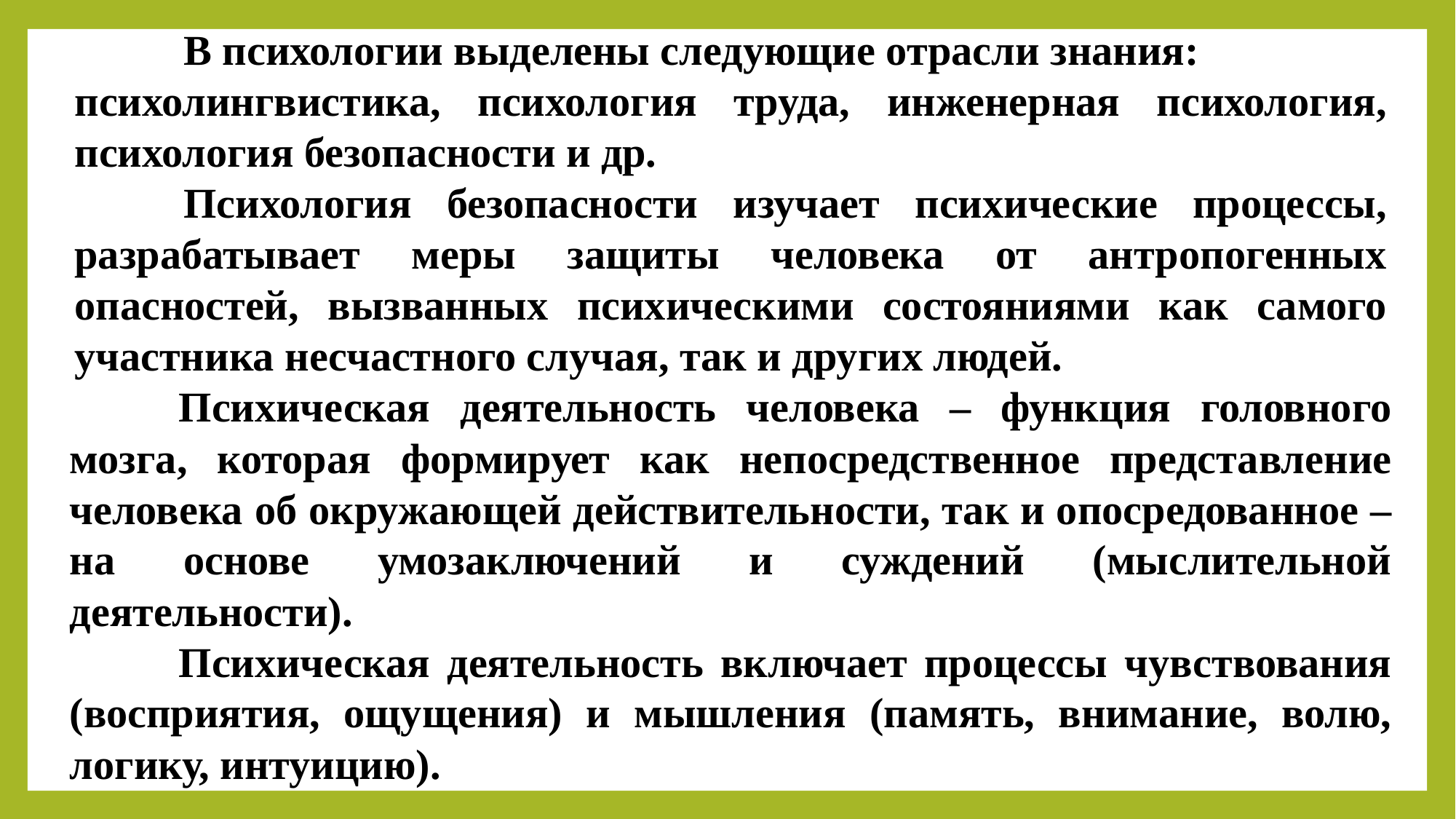

В психологии выделены следующие отрасли знания:
психолингвистика, психология труда, инженерная психология, психология безопасности и др.
	Психология безопасности изучает психические процессы, разрабатывает меры защиты человека от антропогенных опасностей, вызванных психическими состояниями как самого участника несчастного случая, так и других людей.
	Психическая деятельность человека – функция головного мозга, которая формирует как непосредственное представление человека об окружающей действительности, так и опосредованное – на основе умозаключений и суждений (мыслительной деятельности).
	Психическая деятельность включает процессы чувствования (восприятия, ощущения) и мышления (память, внимание, волю, логику, интуицию).